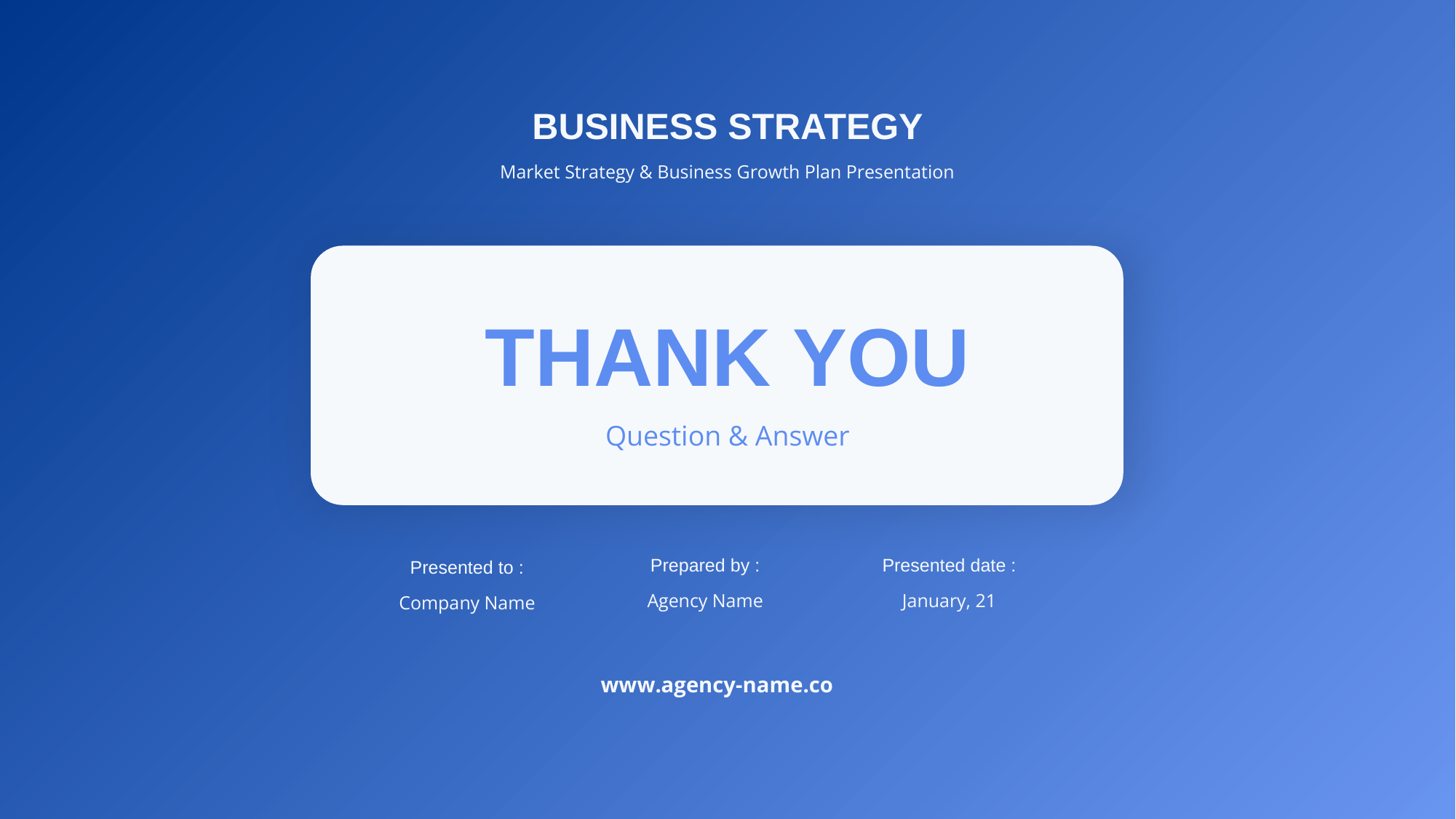

BUSINESS STRATEGY
Market Strategy & Business Growth Plan Presentation

THANK YOU
Question & Answer
Prepared by :
Presented date :
Presented to :
Agency Name
January, 21
Company Name
www.agency-name.co